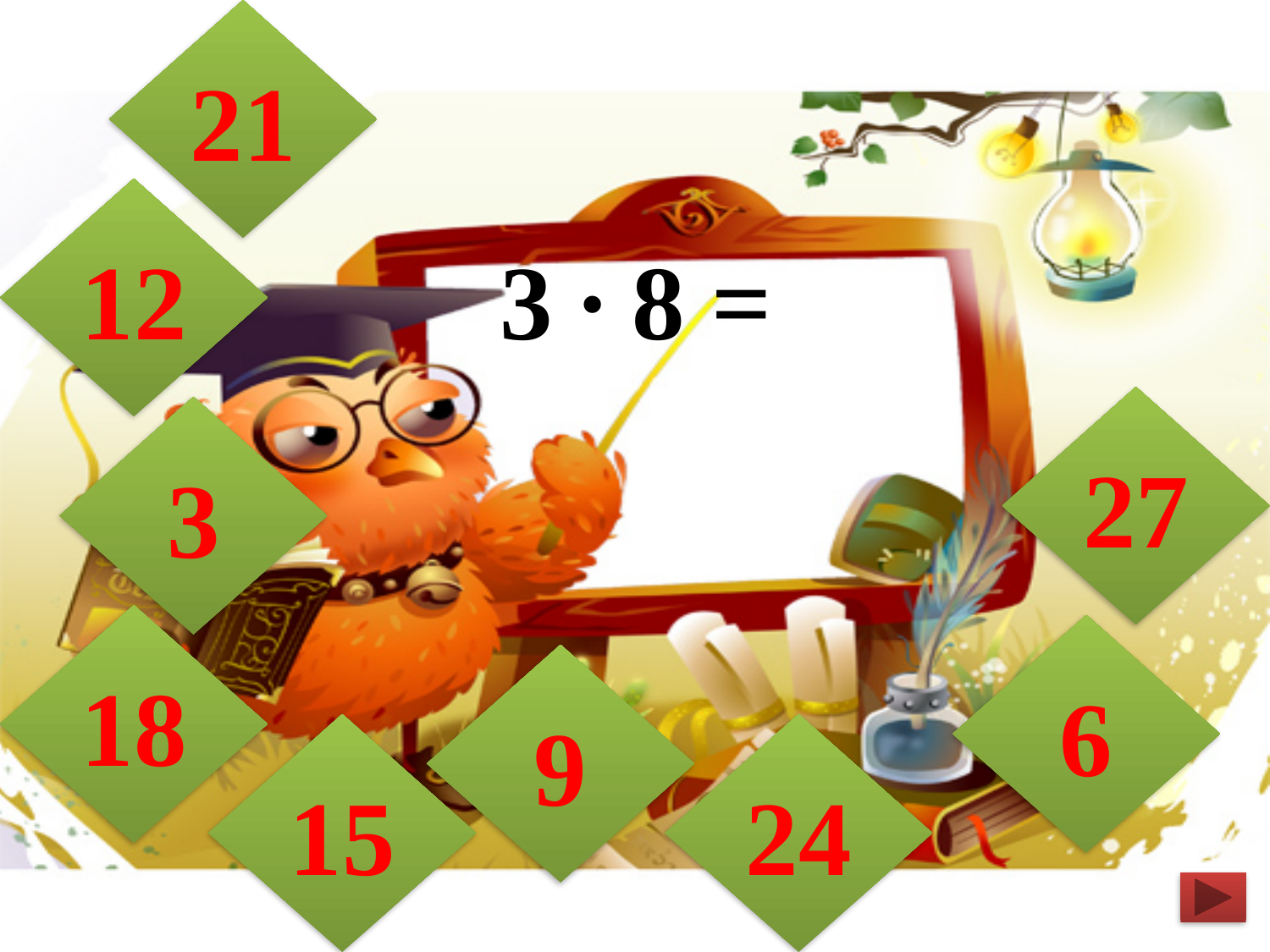

21
12
3 ∙ 8 =
27
3
18
6
9
15
24